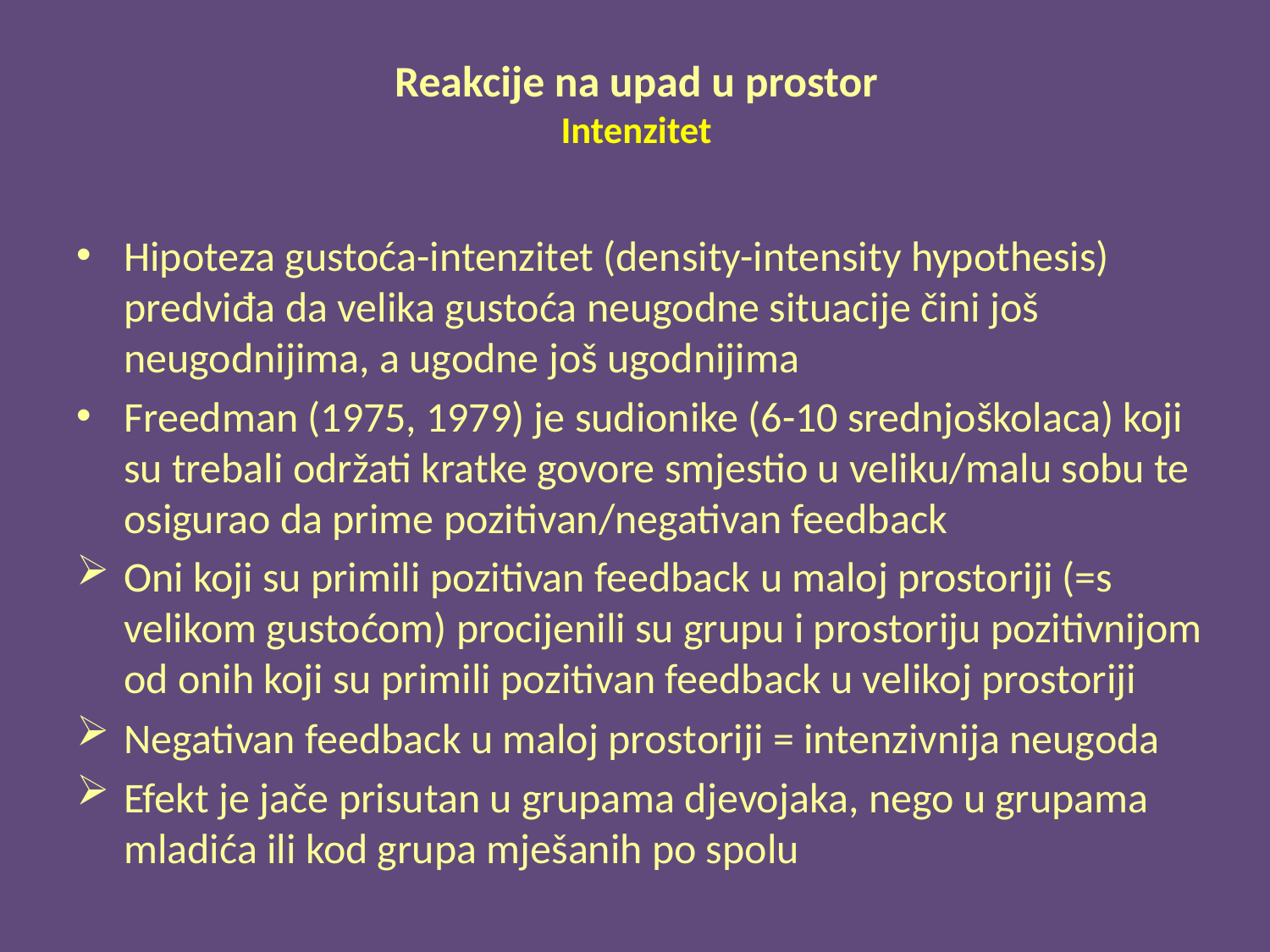

# Reakcije na upad u prostor Intenzitet
Hipoteza gustoća-intenzitet (density-intensity hypothesis) predviđa da velika gustoća neugodne situacije čini još neugodnijima, a ugodne još ugodnijima
Freedman (1975, 1979) je sudionike (6-10 srednjoškolaca) koji su trebali održati kratke govore smjestio u veliku/malu sobu te osigurao da prime pozitivan/negativan feedback
Oni koji su primili pozitivan feedback u maloj prostoriji (=s velikom gustoćom) procijenili su grupu i prostoriju pozitivnijom od onih koji su primili pozitivan feedback u velikoj prostoriji
Negativan feedback u maloj prostoriji = intenzivnija neugoda
Efekt je jače prisutan u grupama djevojaka, nego u grupama mladića ili kod grupa mješanih po spolu